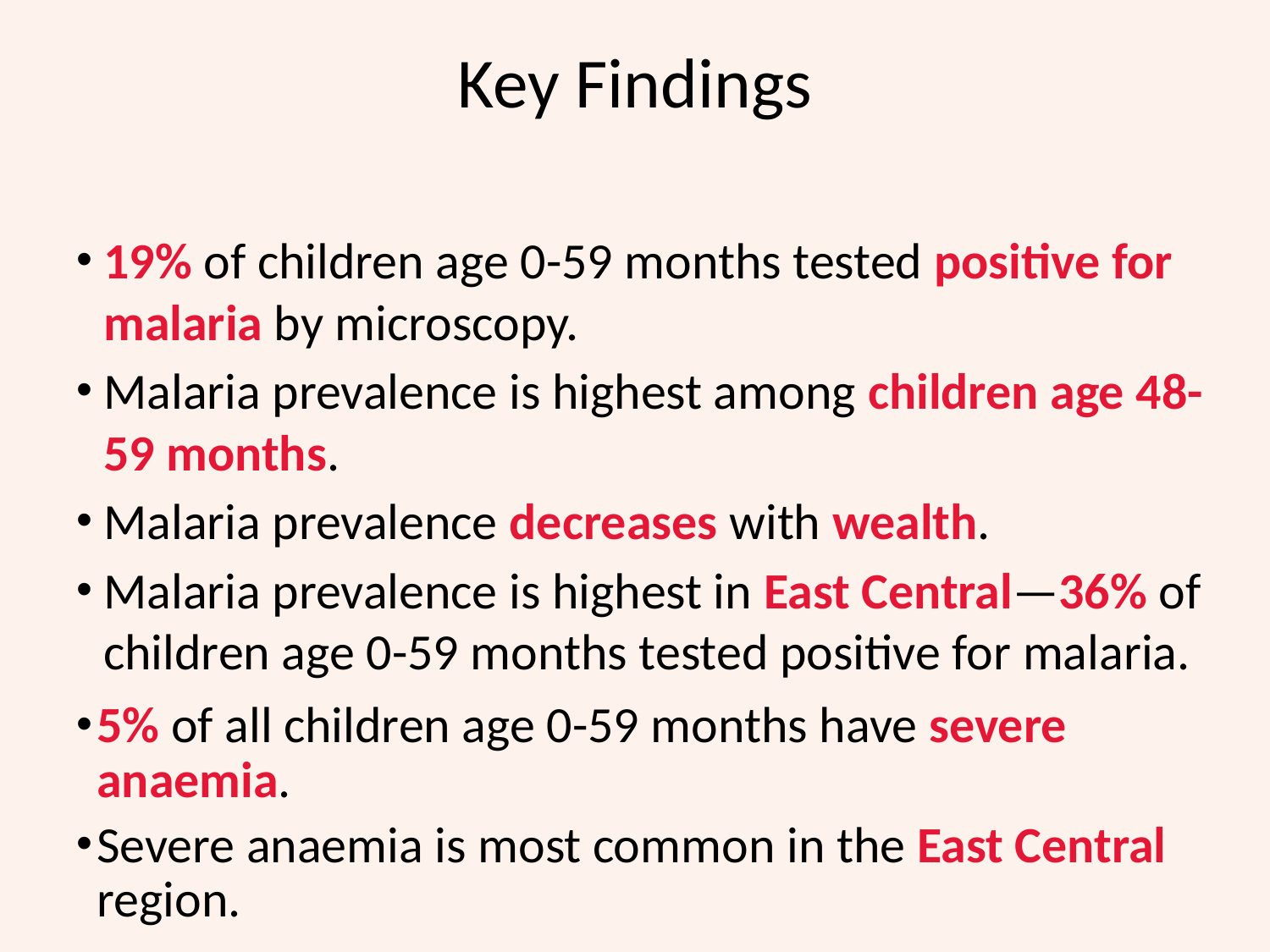

# Key Findings
19% of children age 0-59 months tested positive for malaria by microscopy.
Malaria prevalence is highest among children age 48-59 months.
Malaria prevalence decreases with wealth.
Malaria prevalence is highest in East Central—36% of children age 0-59 months tested positive for malaria.
5% of all children age 0-59 months have severe anaemia.
Severe anaemia is most common in the East Central region.